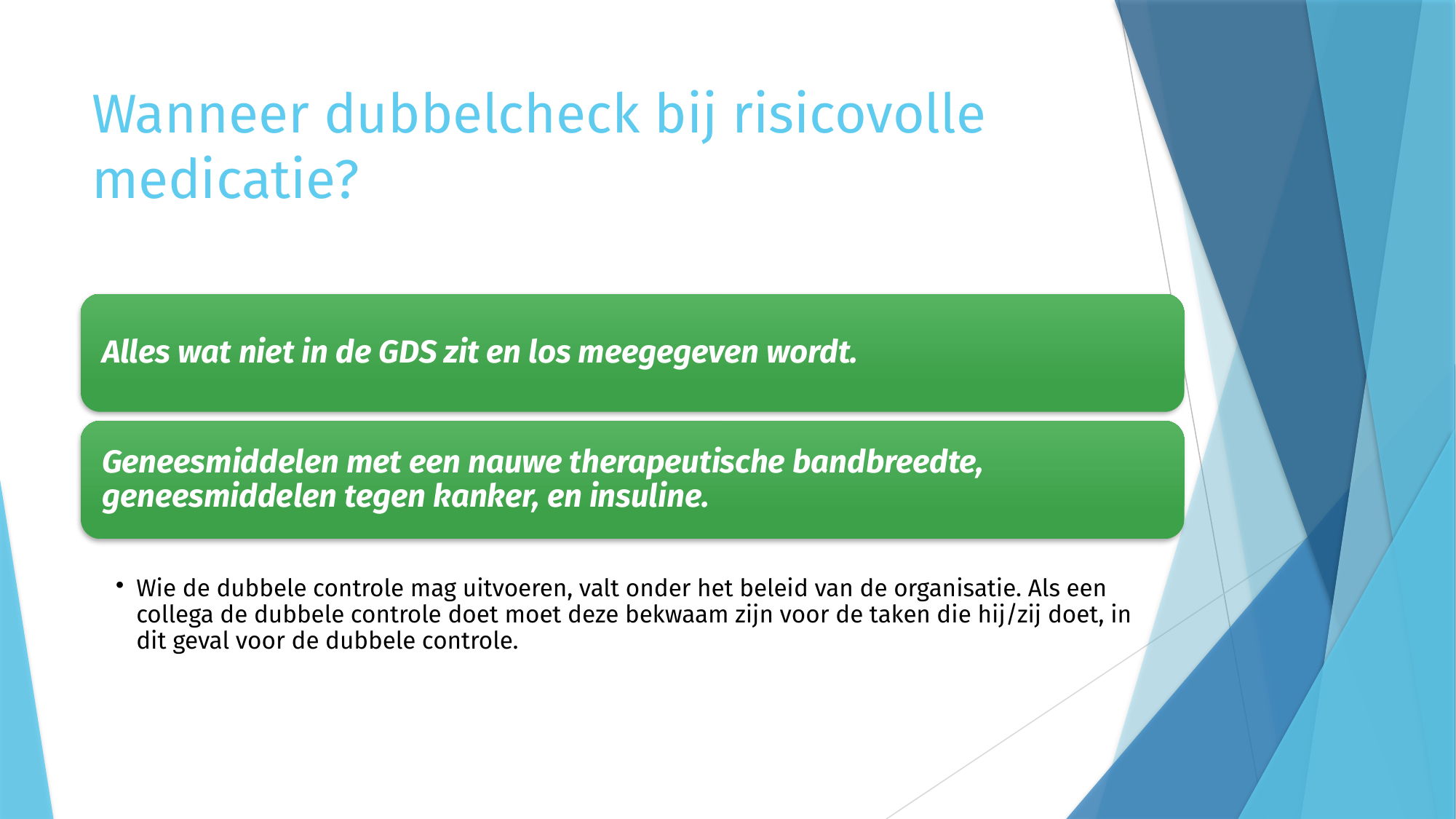

# Wanneer dubbelcheck bij risicovolle medicatie?
Alles wat niet in de GDS zit en los meegegeven wordt.
Geneesmiddelen met een nauwe therapeutische bandbreedte, geneesmiddelen tegen kanker, en insuline.

Wie de dubbele controle mag uitvoeren, valt onder het beleid van de organisatie. Als een collega de dubbele controle doet moet deze bekwaam zijn voor de taken die hij/zij doet, in dit geval voor de dubbele controle.